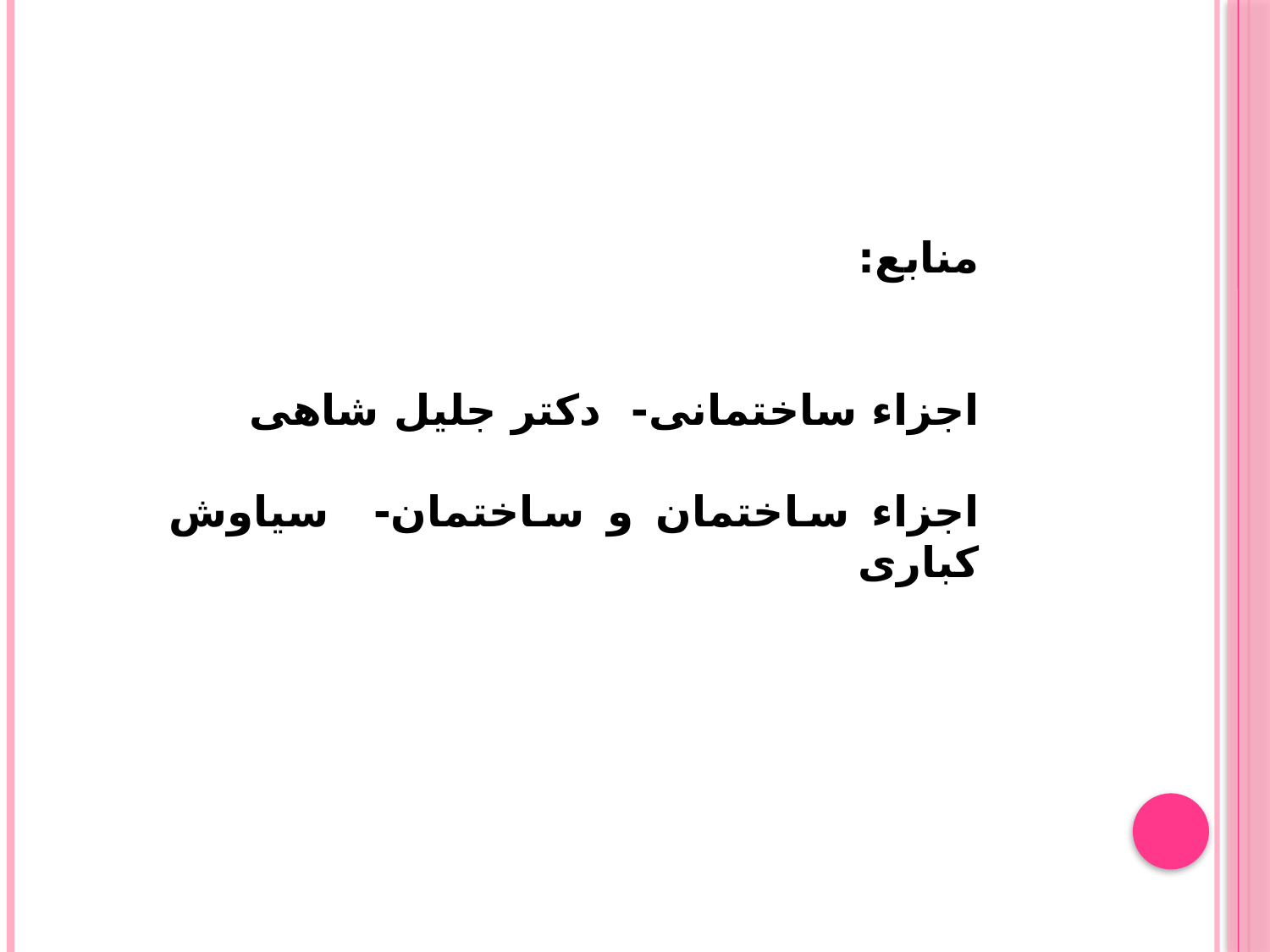

منابع:

اجزاء ساختمانی-  دکتر جلیل شاهی

اجزاء ساختمان و ساختمان-  سیاوش کباری